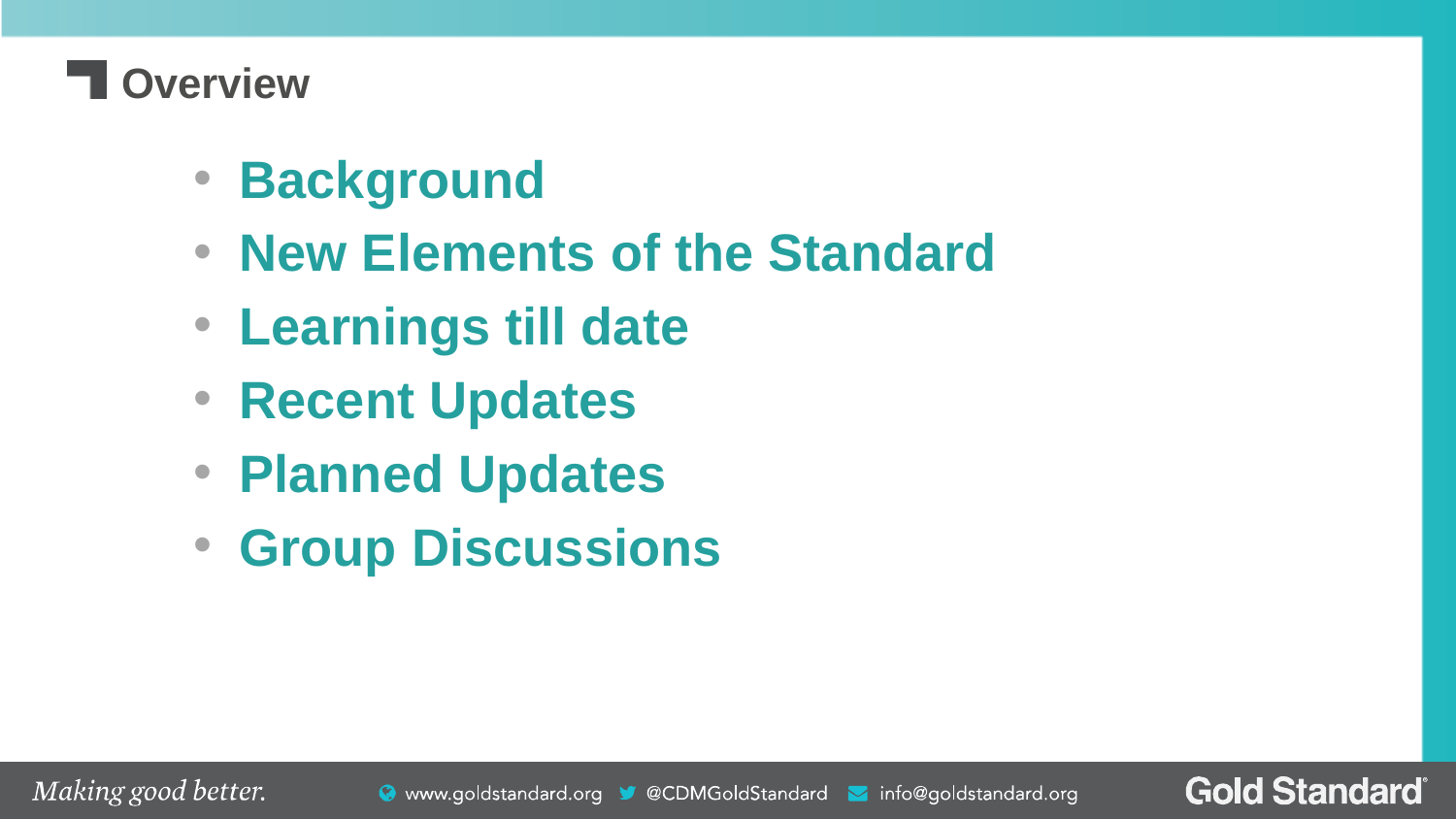

# Overview
Background
New Elements of the Standard
Learnings till date
Recent Updates
Planned Updates
Group Discussions